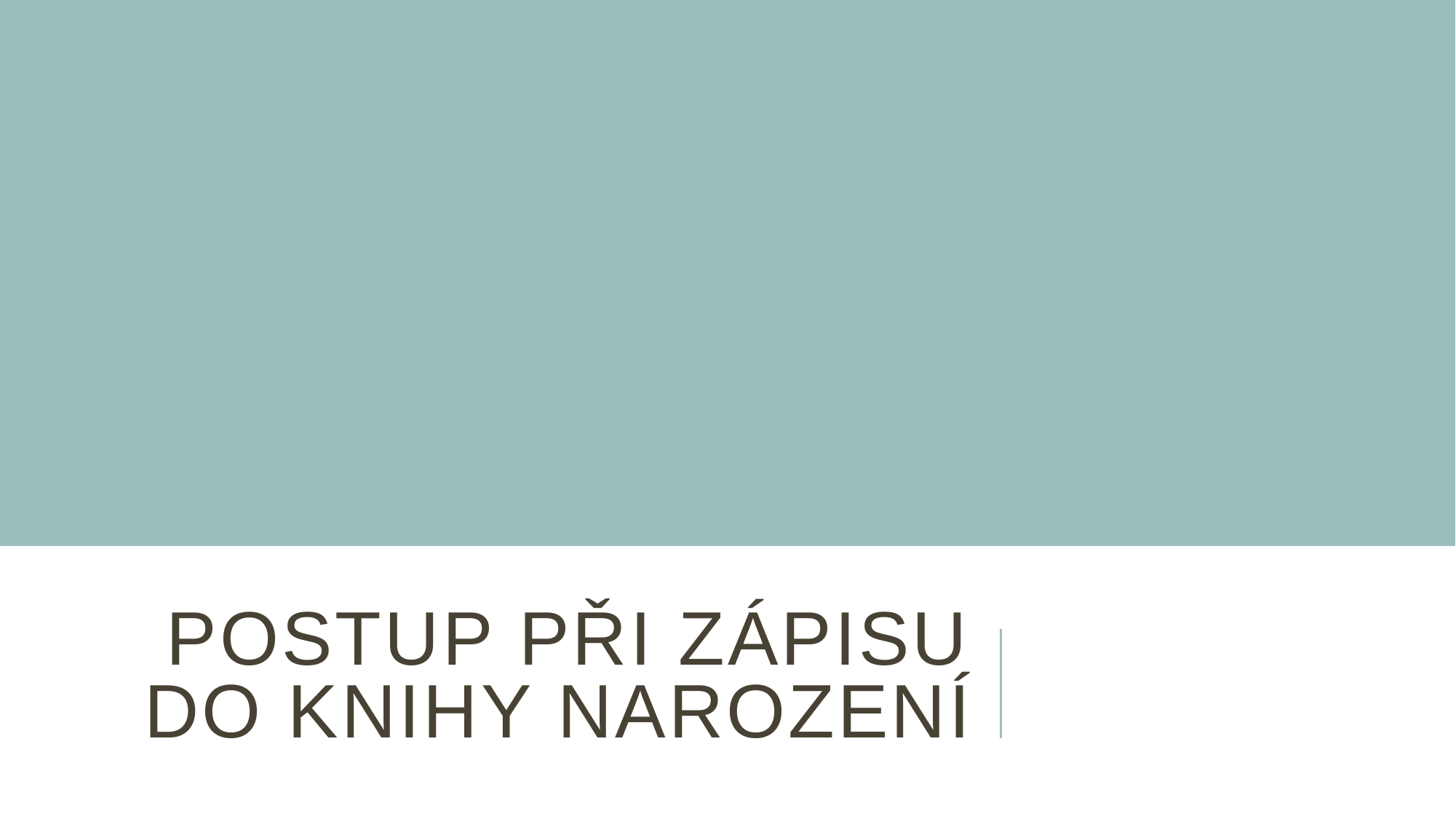

# Postup při zápisu do knihy narození